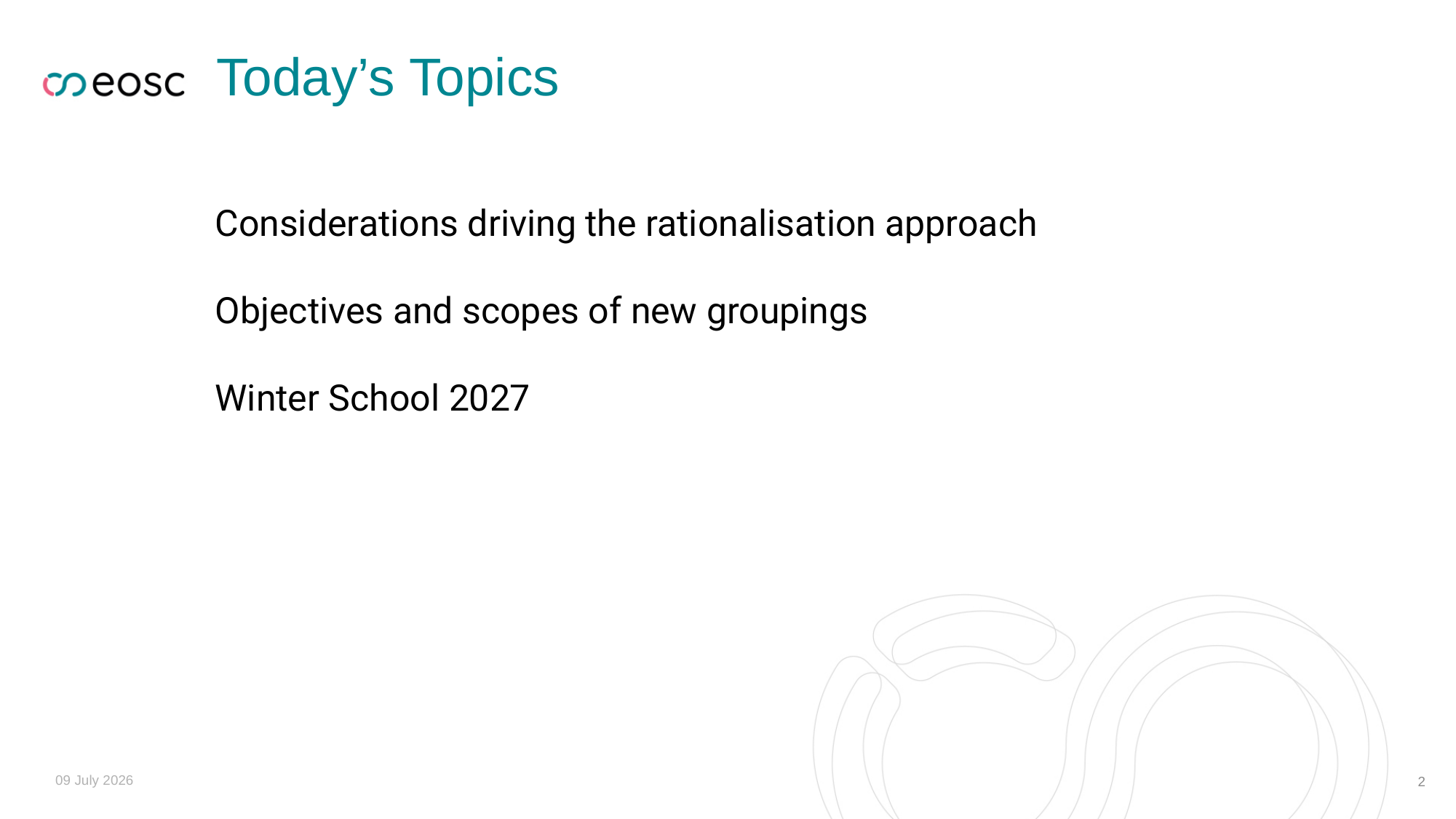

# Today’s Topics

Considerations driving the rationalisation approach

Objectives and scopes of new groupings

Winter School 2027

09 July 2026
2